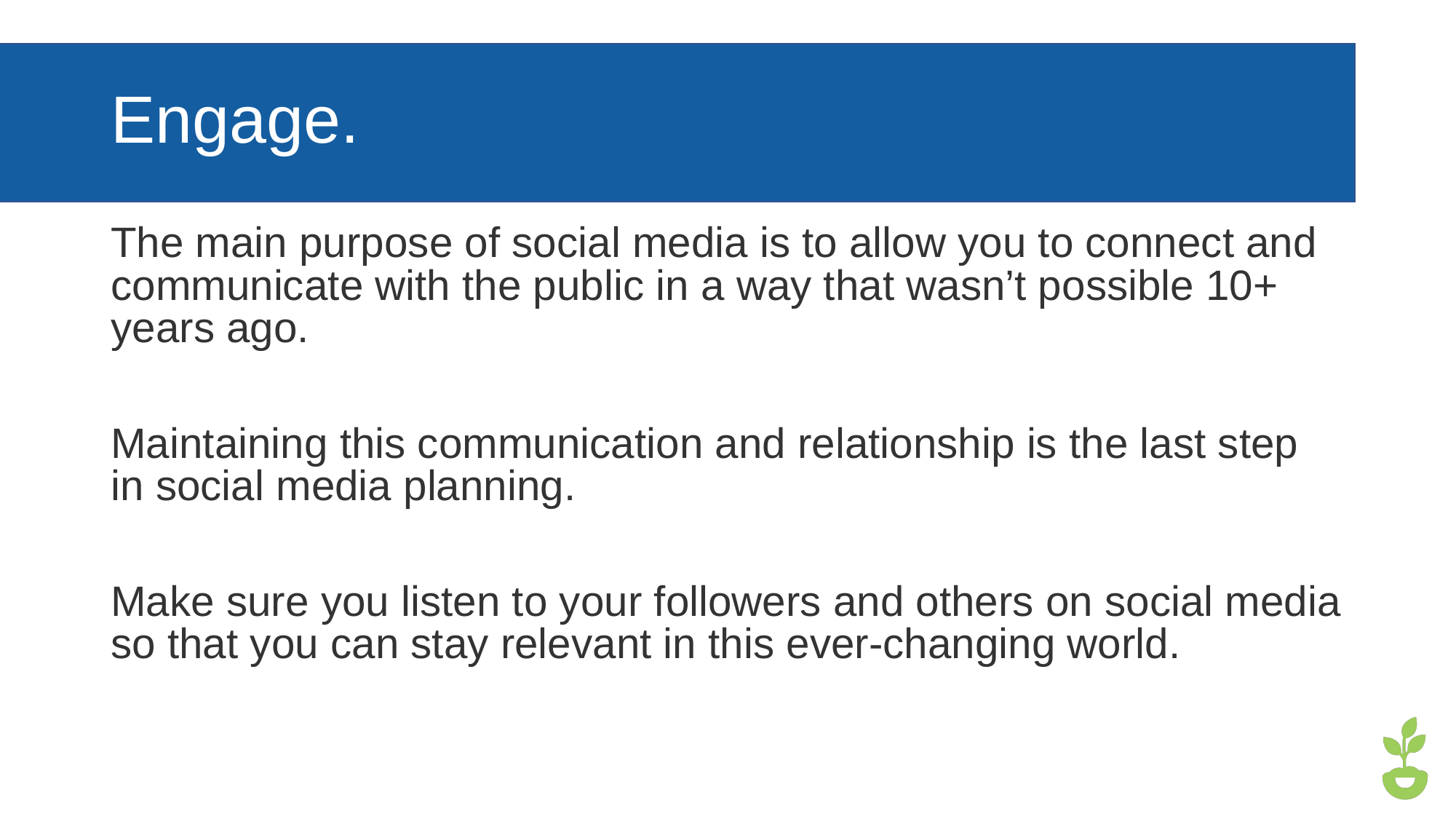

# Engage.
The main purpose of social media is to allow you to connect and communicate with the public in a way that wasn’t possible 10+ years ago.

Maintaining this communication and relationship is the last step in social media planning.

Make sure you listen to your followers and others on social media so that you can stay relevant in this ever-changing world.